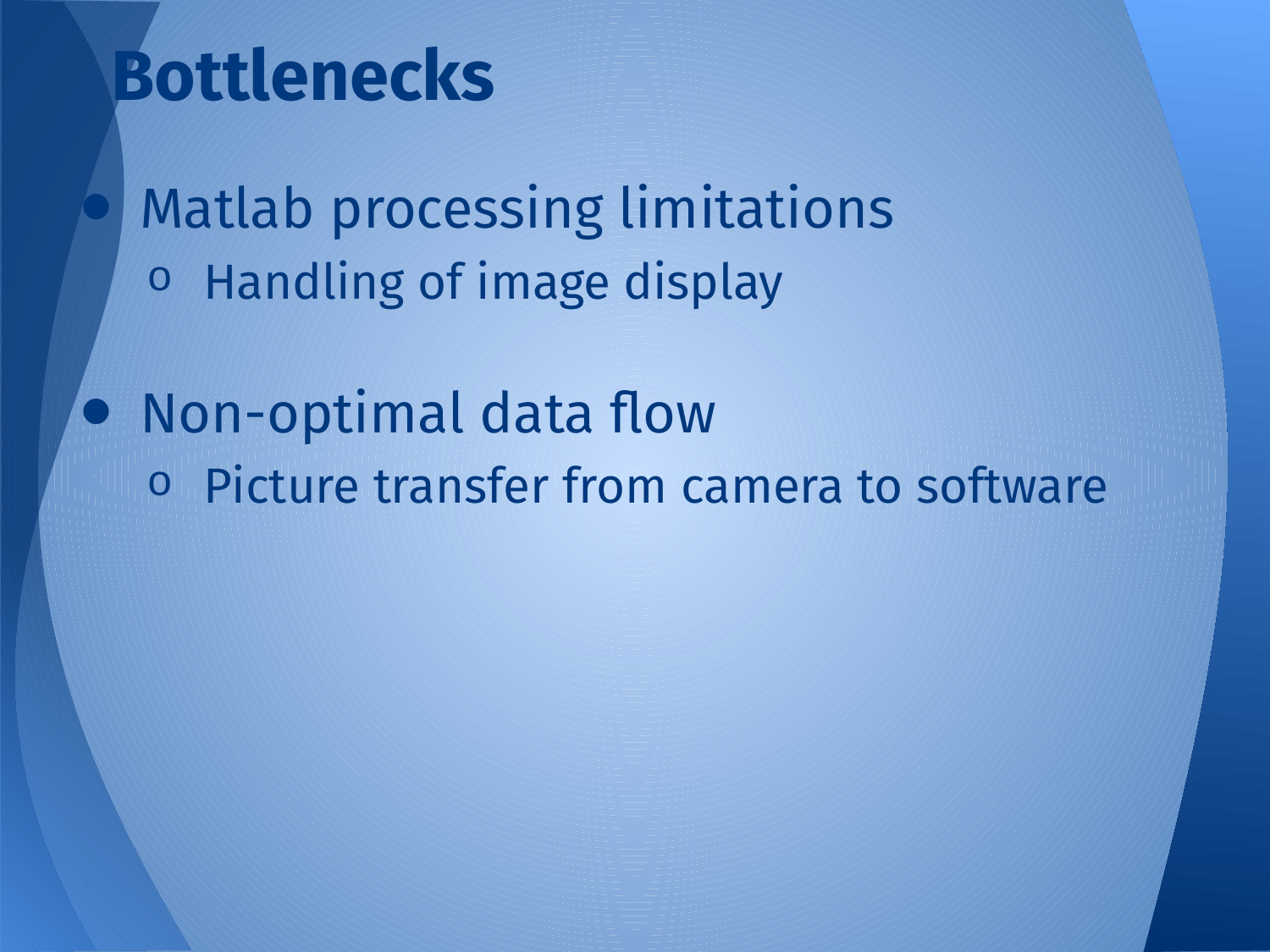

# Bottlenecks
Matlab processing limitations
Handling of image display

Non-optimal data flow
Picture transfer from camera to software